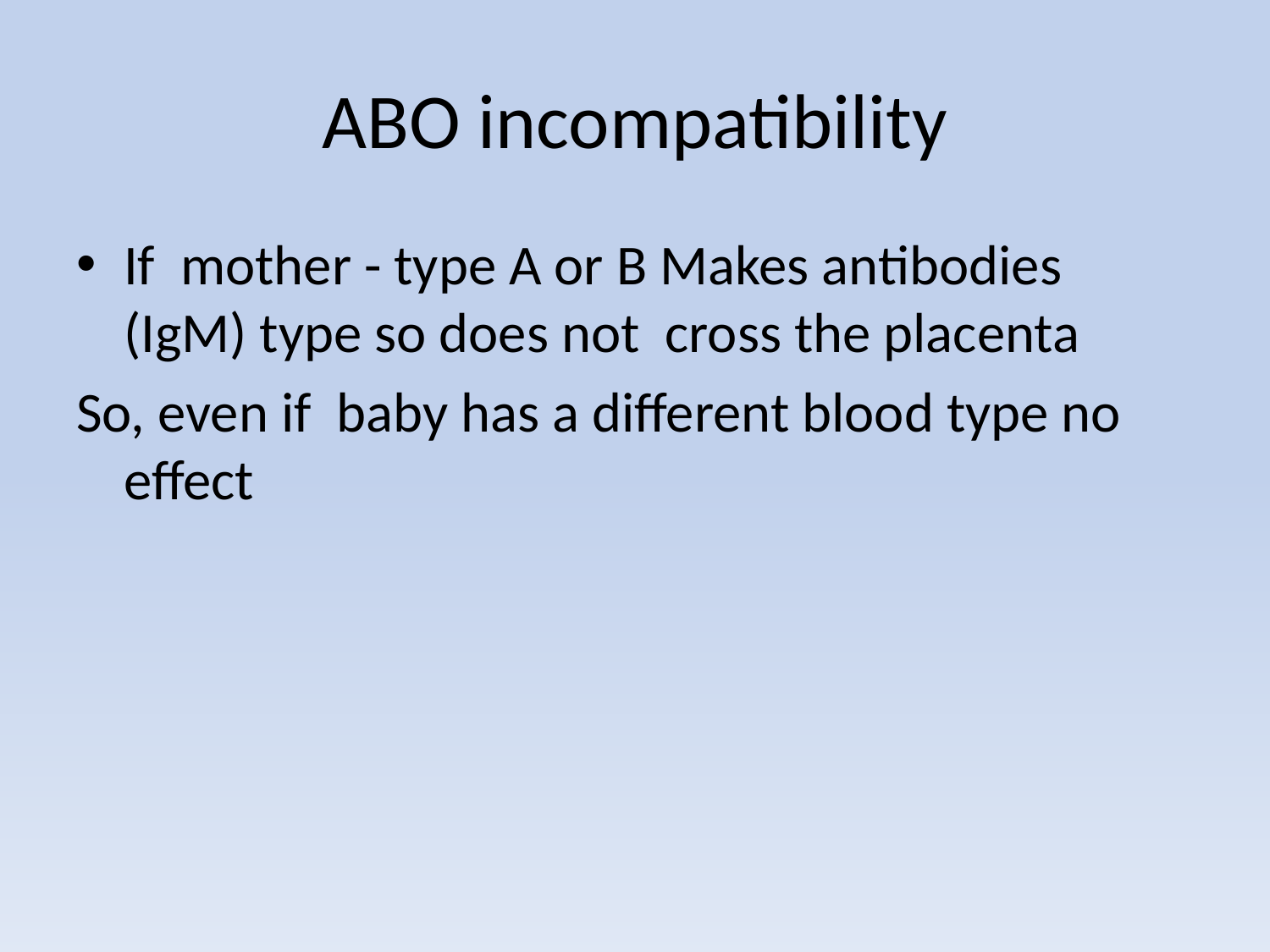

# ABO incompatibility
If  mother - type A or B Makes antibodies (IgM) type so does not  cross the placenta
So, even if  baby has a different blood type no effect